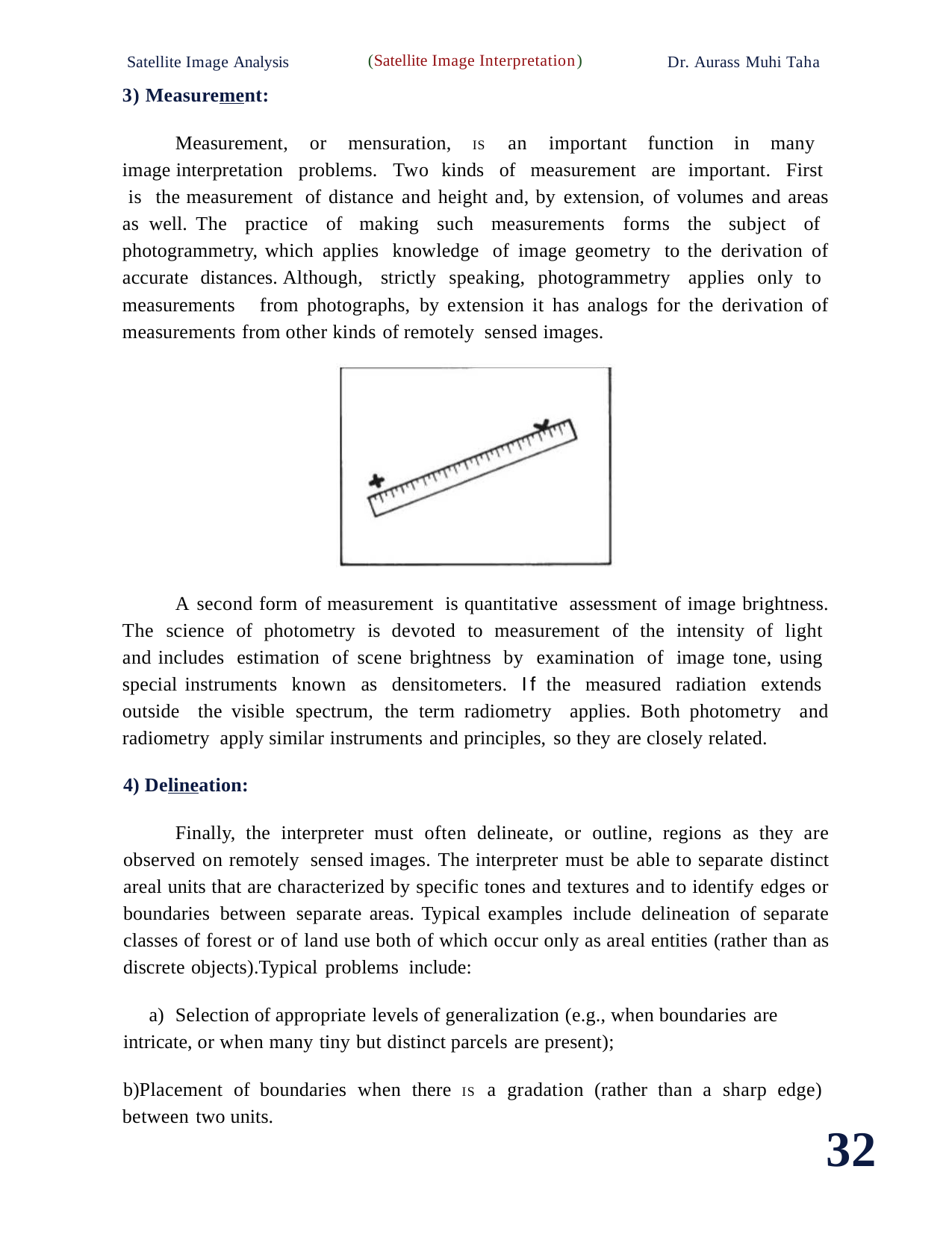

(Satellite Image Interpretation)
Satellite Image Analysis

3) Measurement:
Dr. Aurass Muhi Taha
Measurement,   or   mensuration,   IS    an   important   function   in   many   image interpretation   problems.   Two  kinds   of   measurement   are  important.   First   is  the measurement  of distance and height and, by extension, of volumes and areas as well. The  practice  of  making  such  measurements  forms  the  subject  of  photogrammetry, which applies  knowledge  of image geometry  to the derivation of accurate  distances. Although,   strictly  speaking,  photogrammetry   applies  only  to  measurements   from photographs, by extension it has analogs for the derivation of measurements from other kinds of remotely  sensed images.

A second form of measurement  is quantitative  assessment of image brightness. The  science  of  photometry  is  devoted  to  measurement  of  the  intensity  of  light  and includes  estimation  of scene brightness  by  examination  of  image tone, using  special instruments  known  as  densitometers.  If the  measured  radiation  extends  outside  the visible spectrum, the term radiometry  applies. Both photometry  and radiometry  apply similar instruments and principles, so they are closely related.

Delineation:

Finally,  the  interpreter  must  often  delineate,  or  outline,  regions  as  they  are observed on remotely  sensed images. The interpreter must be able to separate distinct areal units that are characterized by specific tones and textures and to identify edges or boundaries  between  separate areas. Typical examples  include  delineation  of separate classes of forest or of land use both of which occur only as areal entities (rather than as discrete objects).Typical problems  include:

Selection of appropriate levels of generalization (e.g., when boundaries are intricate, or when many tiny but distinct parcels are present);

Placement  of  boundaries  when  there  IS   a  gradation  (rather  than  a  sharp  edge) between two units.
32